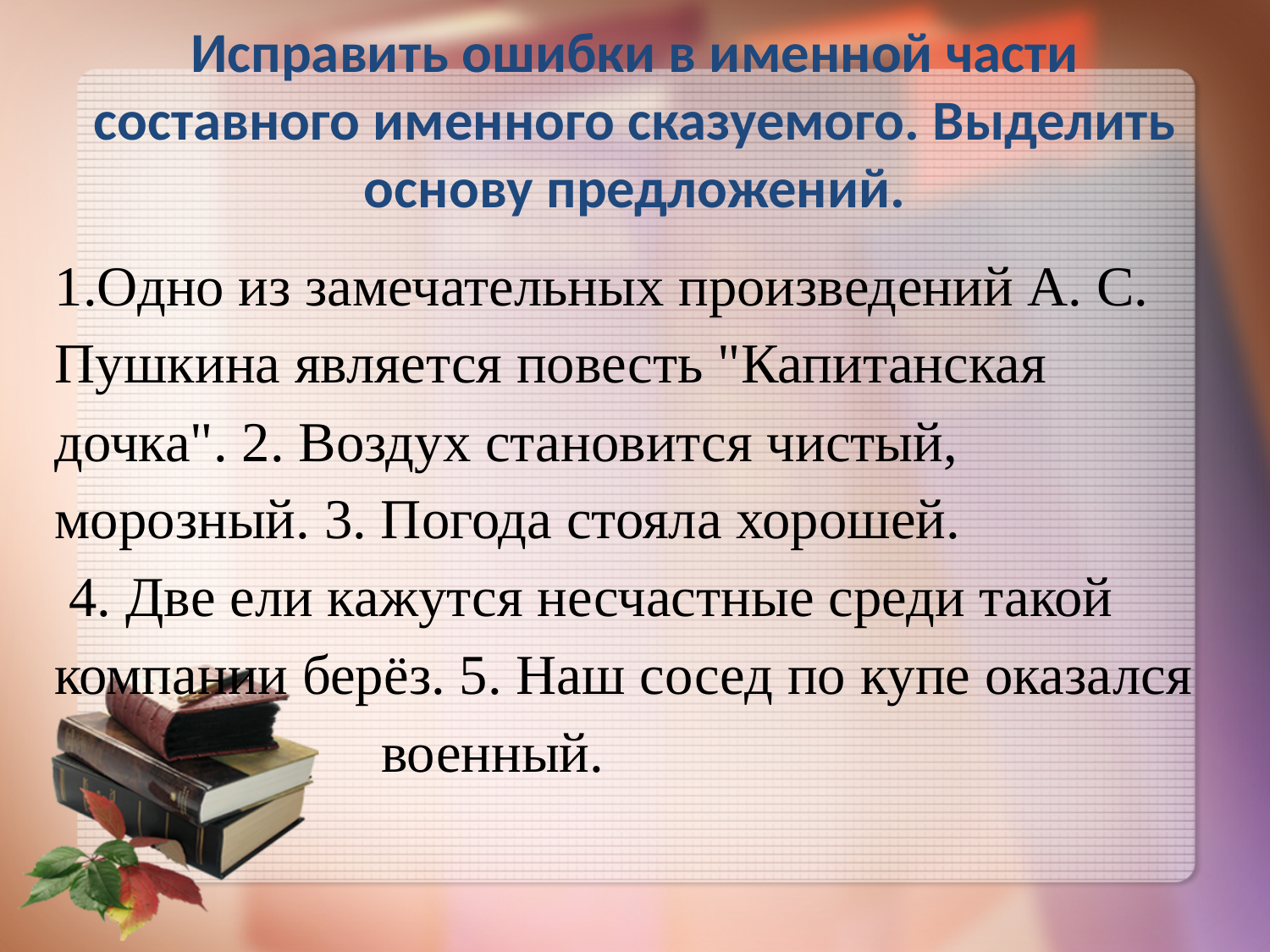

# Исправить ошибки в именной части составного именного сказуемого. Выделить основу предложений.
1.Одно из замечательных произведений А. С. Пушкина является повесть "Капитанская дочка". 2. Воздух становится чистый, морозный. 3. Погода стояла хорошей.
 4. Две ели кажутся несчастные среди такой компании берёз. 5. Наш сосед по купе оказался
                       военный.